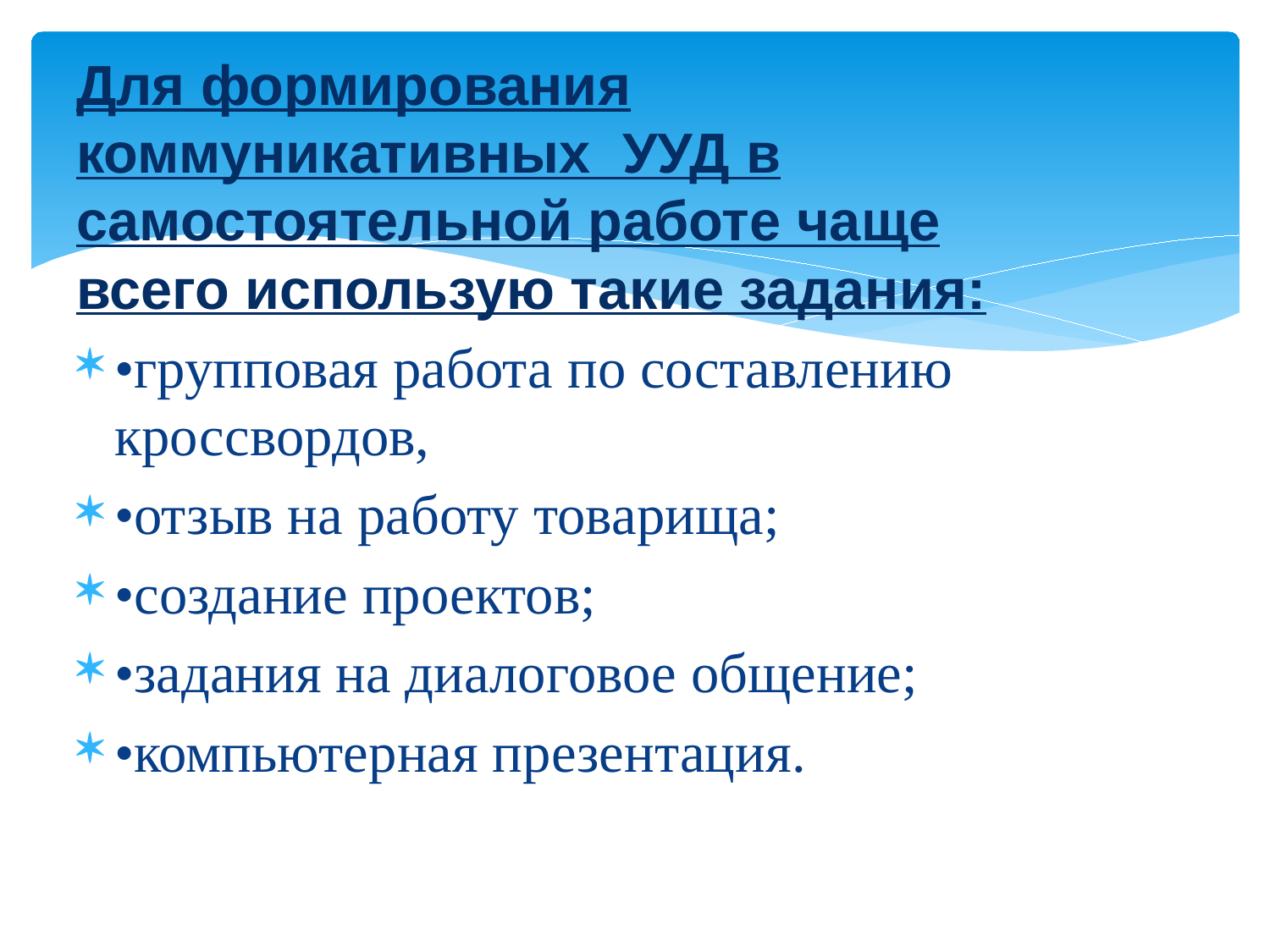

Для формирования коммуникативных  УУД в самостоятельной работе чаще всего использую такие задания:
•групповая работа по составлению кроссвордов,
•отзыв на работу товарища;
•создание проектов;
•задания на диалоговое общение;
•компьютерная презентация.